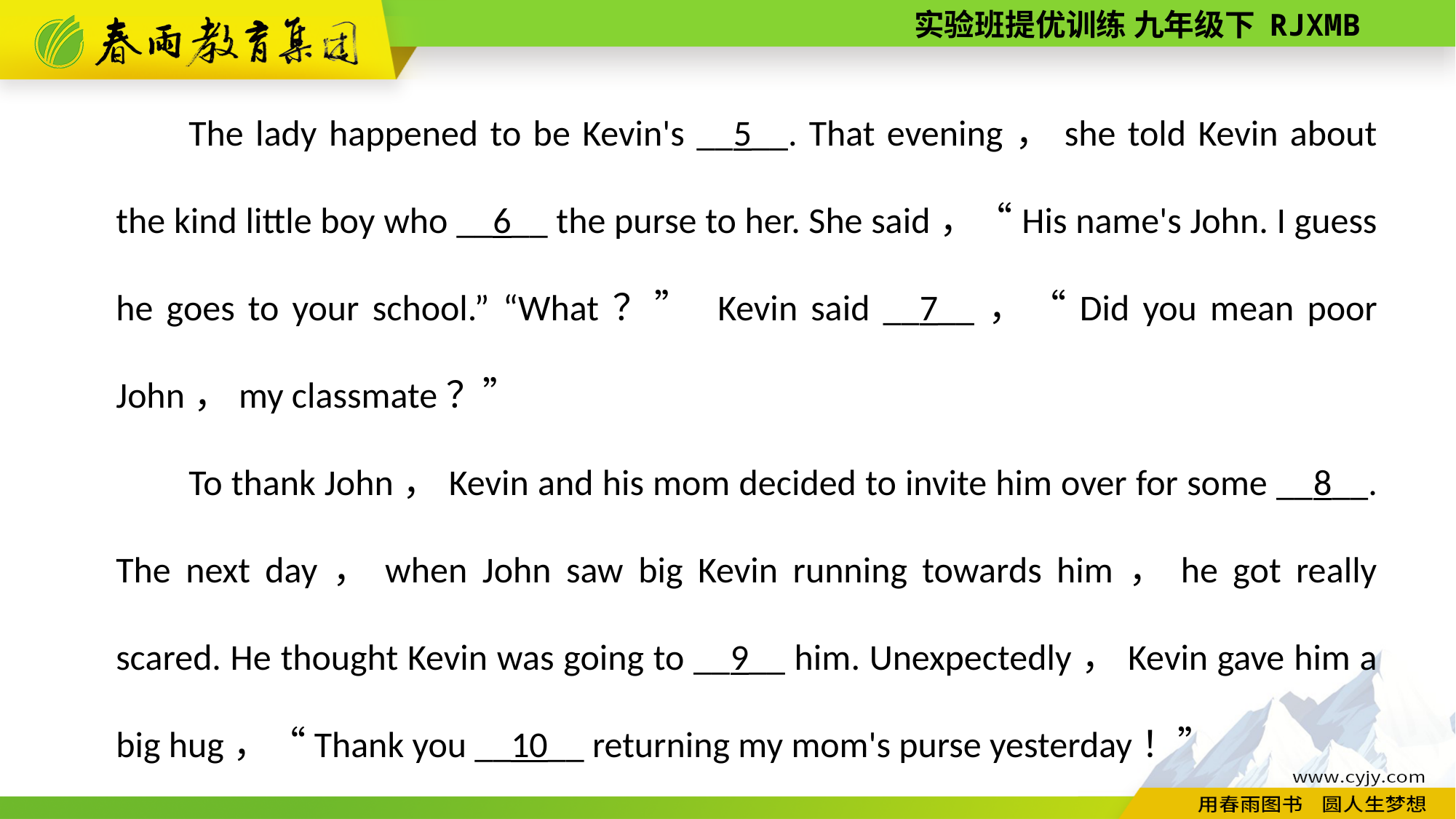

The lady happened to be Kevin's __5__. That evening，she told Kevin about the kind little boy who __6__ the purse to her. She said，“His name's John. I guess he goes to your school.” “What？” Kevin said __7__，“Did you mean poor John，my classmate？”
To thank John，Kevin and his mom decided to invite him over for some __8__. The next day，when John saw big Kevin running towards him，he got really scared. He thought Kevin was going to __9__ him. Unexpectedly，Kevin gave him a big hug，“Thank you __10__ returning my mom's purse yesterday！”